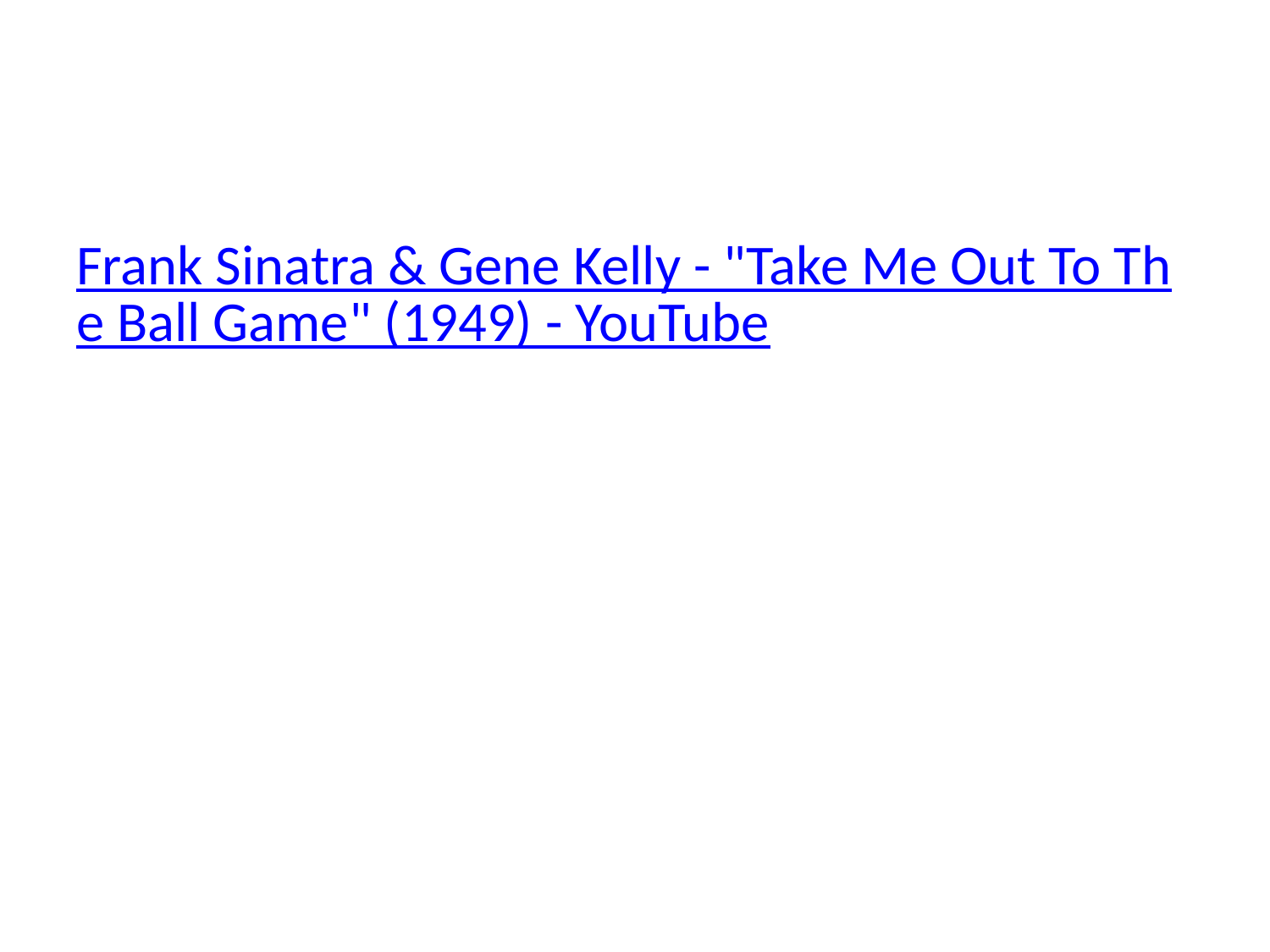

#
Frank Sinatra & Gene Kelly - "Take Me Out To The Ball Game" (1949) - YouTube